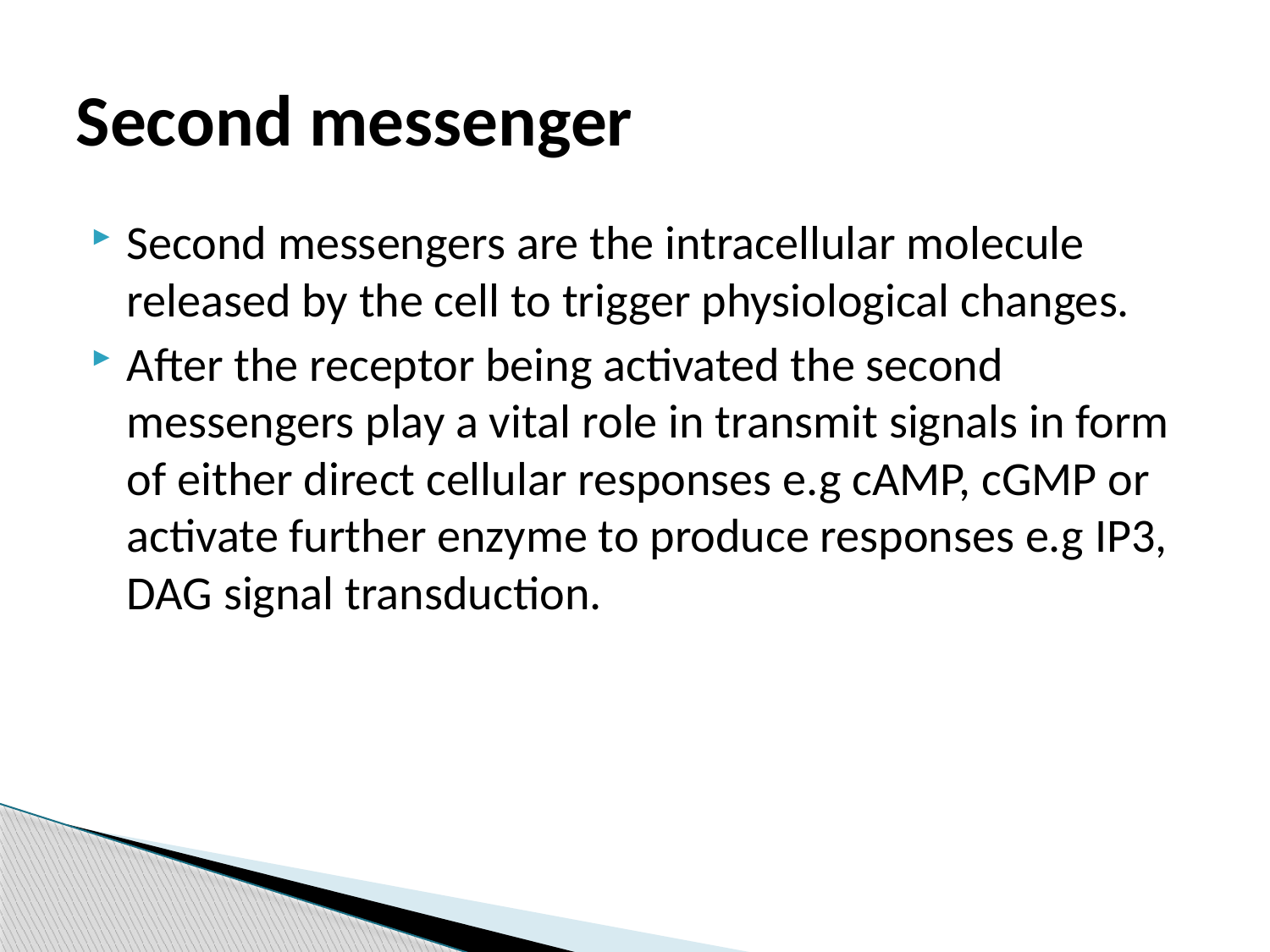

# Second messenger
Second messengers are the intracellular molecule released by the cell to trigger physiological changes.
After the receptor being activated the second messengers play a vital role in transmit signals in form of either direct cellular responses e.g cAMP, cGMP or activate further enzyme to produce responses e.g IP3, DAG signal transduction.